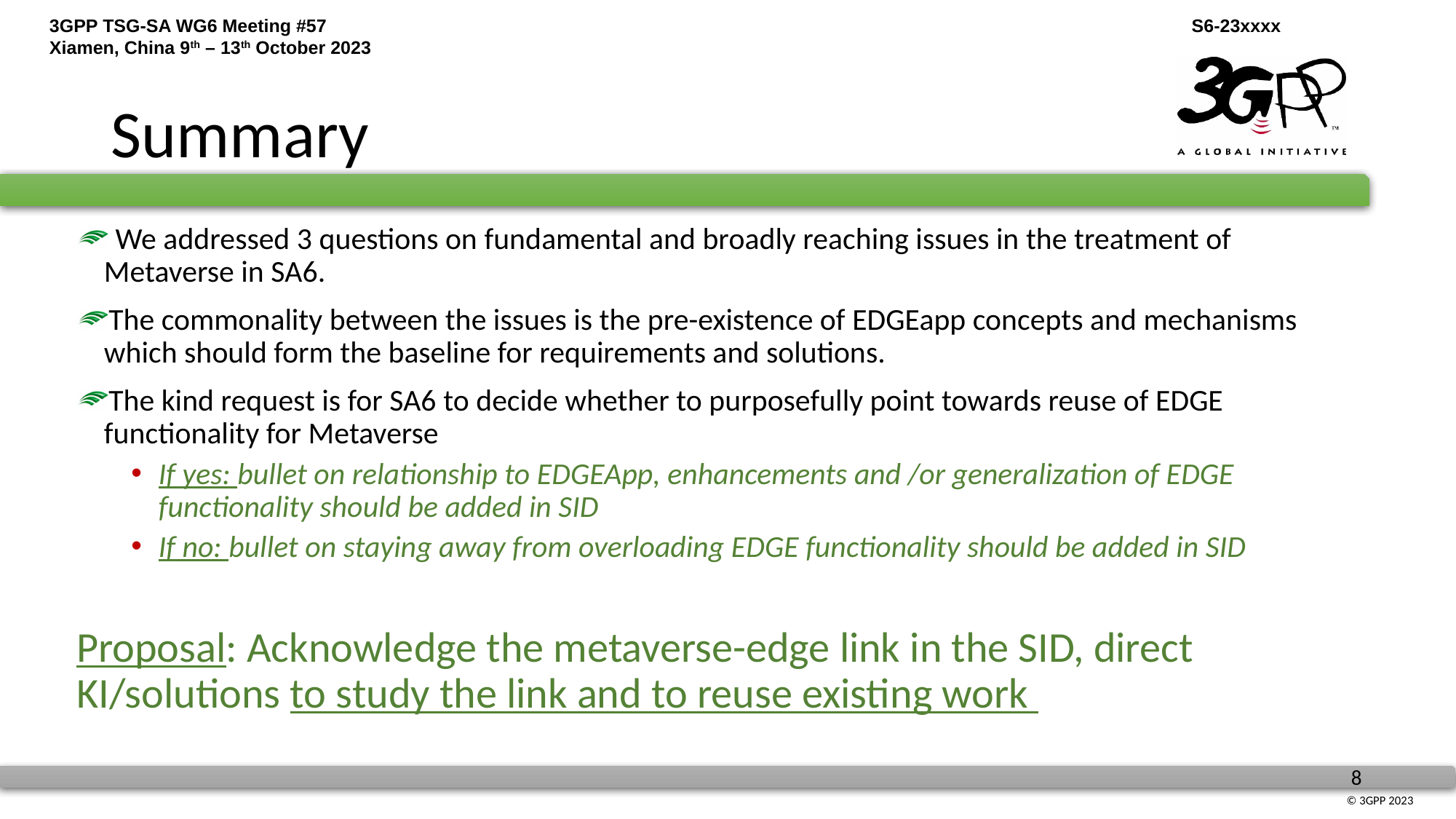

# Summary
 We addressed 3 questions on fundamental and broadly reaching issues in the treatment of Metaverse in SA6.
The commonality between the issues is the pre-existence of EDGEapp concepts and mechanisms which should form the baseline for requirements and solutions.
The kind request is for SA6 to decide whether to purposefully point towards reuse of EDGE functionality for Metaverse
If yes: bullet on relationship to EDGEApp, enhancements and /or generalization of EDGE functionality should be added in SID
If no: bullet on staying away from overloading EDGE functionality should be added in SID

Proposal: Acknowledge the metaverse-edge link in the SID, direct KI/solutions to study the link and to reuse existing work